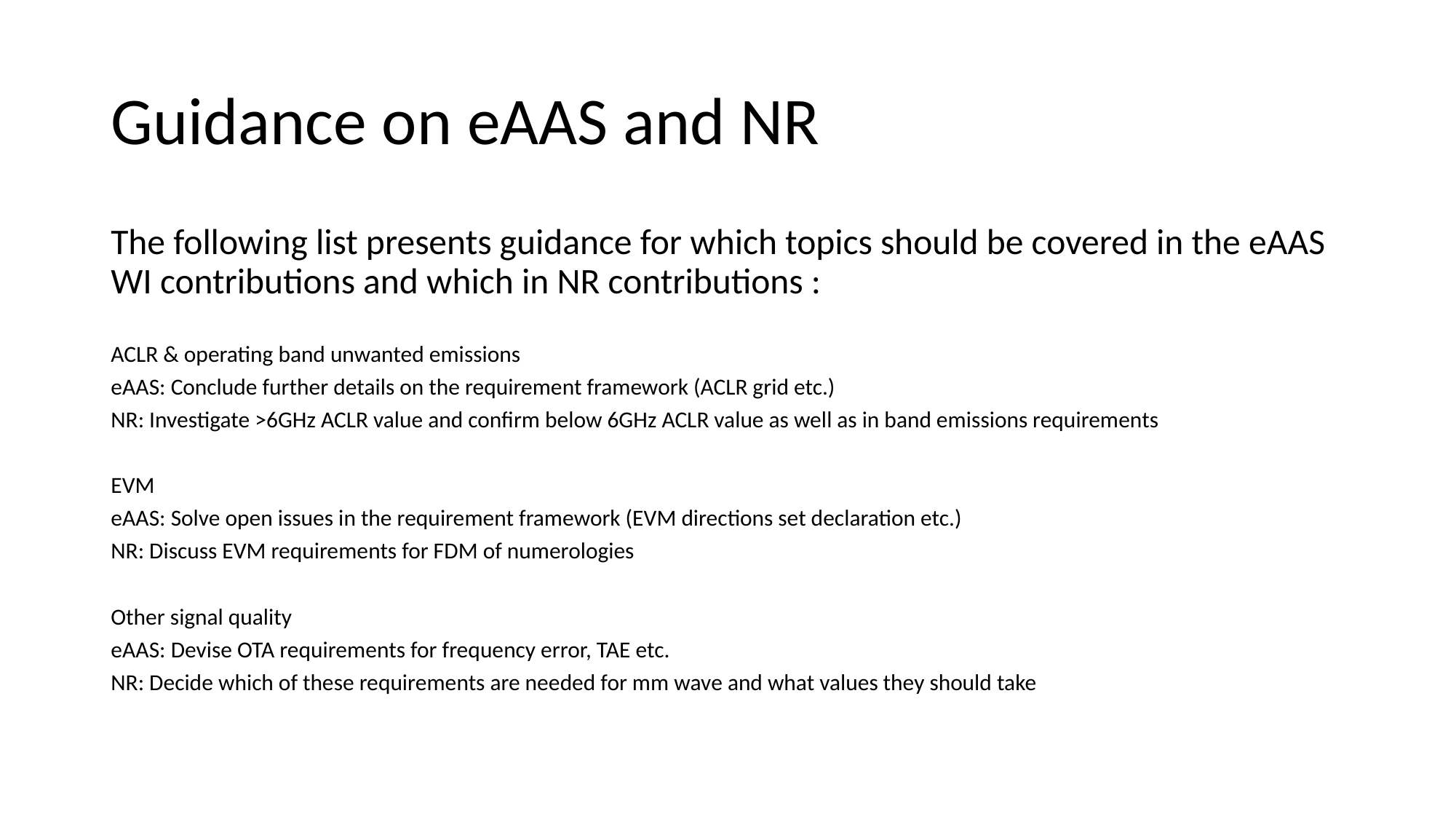

# Guidance on eAAS and NR
The following list presents guidance for which topics should be covered in the eAAS WI contributions and which in NR contributions :

ACLR & operating band unwanted emissions
eAAS: Conclude further details on the requirement framework (ACLR grid etc.)
NR: Investigate >6GHz ACLR value and confirm below 6GHz ACLR value as well as in band emissions requirements

EVM
eAAS: Solve open issues in the requirement framework (EVM directions set declaration etc.)
NR: Discuss EVM requirements for FDM of numerologies

Other signal quality
eAAS: Devise OTA requirements for frequency error, TAE etc.
NR: Decide which of these requirements are needed for mm wave and what values they should take